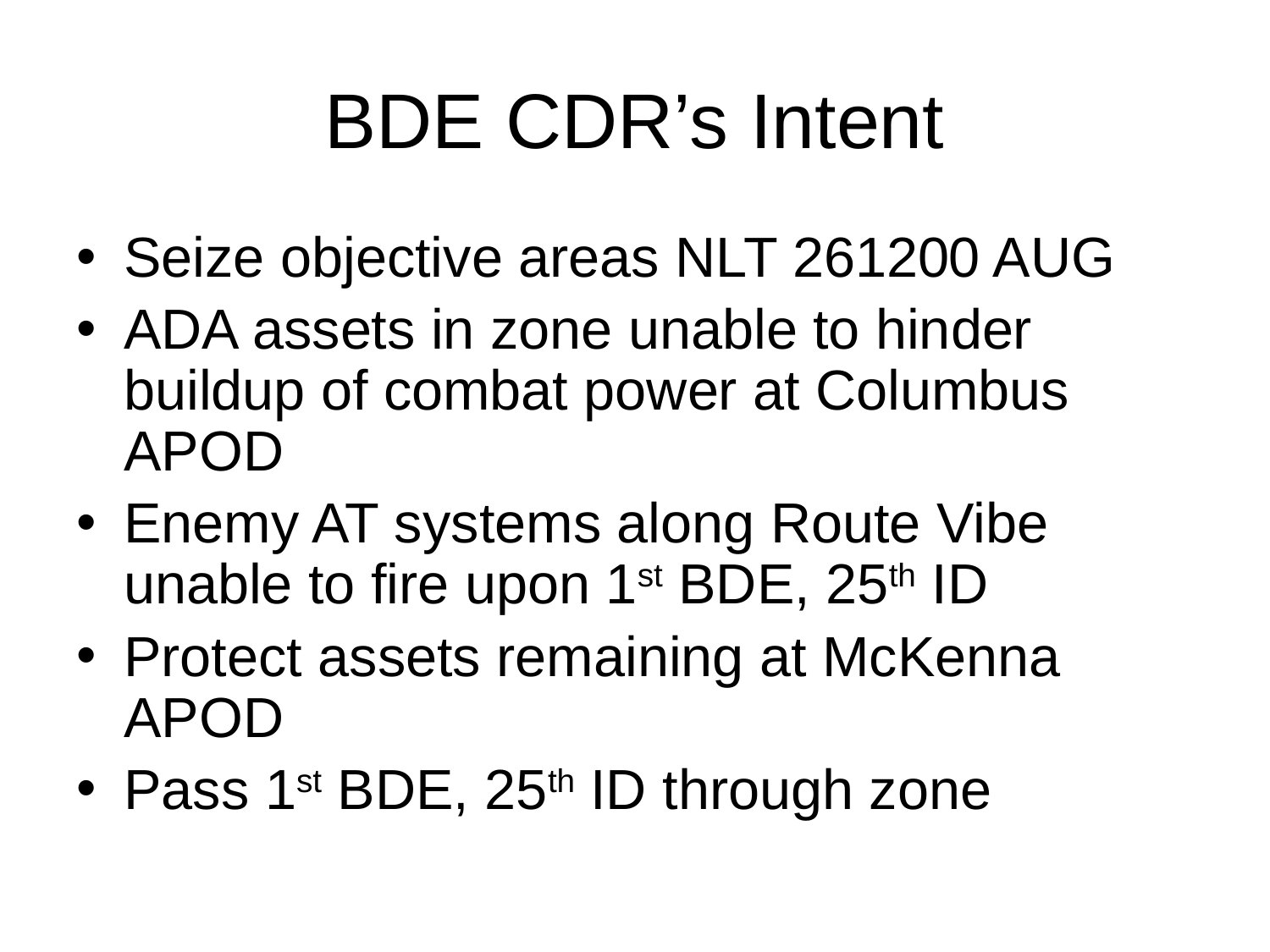

# BDE CDR’s Intent
Seize objective areas NLT 261200 AUG
ADA assets in zone unable to hinder buildup of combat power at Columbus APOD
Enemy AT systems along Route Vibe unable to fire upon 1st BDE, 25th ID
Protect assets remaining at McKenna APOD
Pass 1st BDE, 25th ID through zone